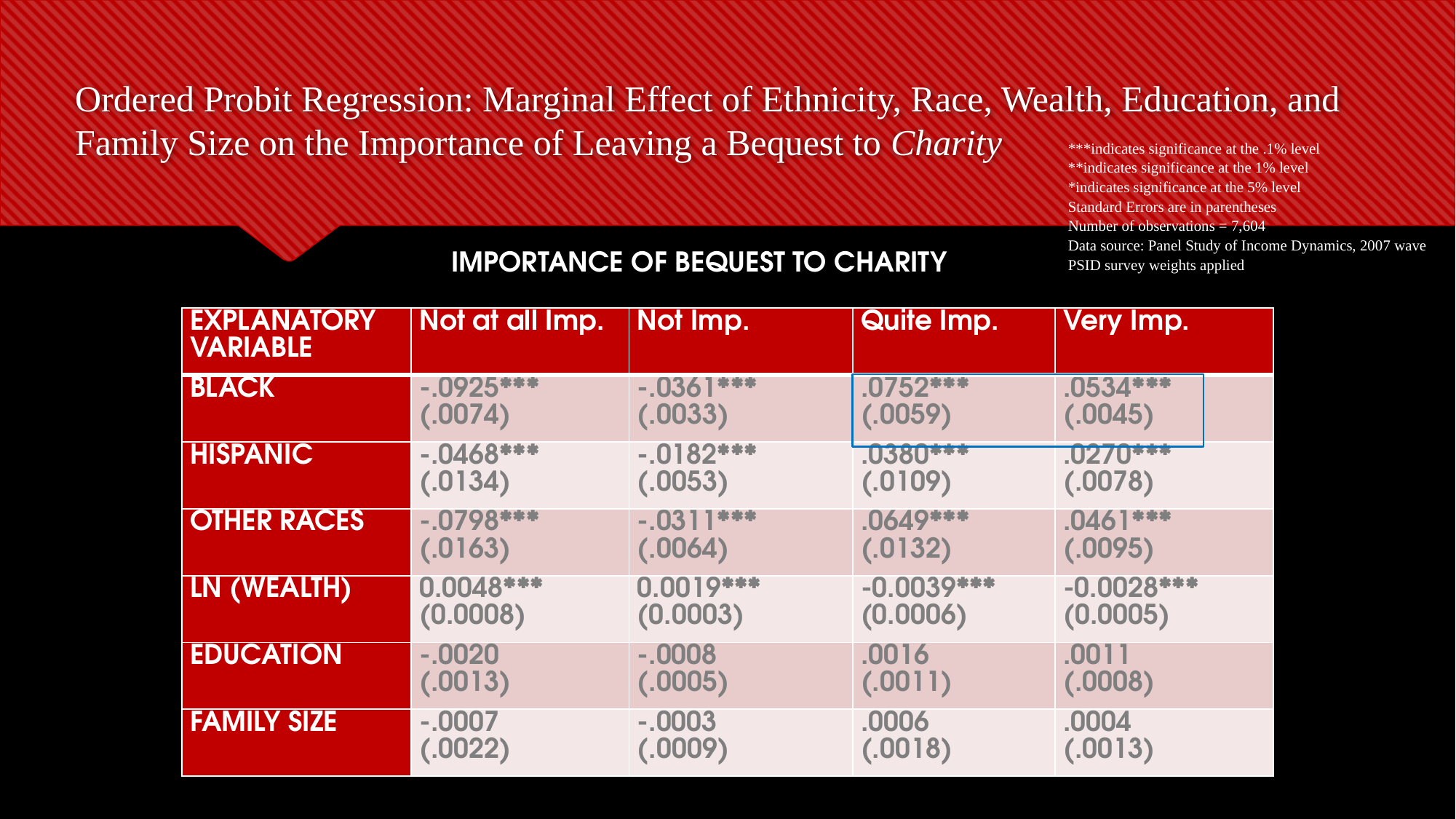

# Ordered Probit Regression: Marginal Effect of Ethnicity, Race, Wealth, Education, and Family Size on the Importance of Leaving a Bequest to Charity
***indicates significance at the .1% level
**indicates significance at the 1% level
*indicates significance at the 5% level
Standard Errors are in parentheses
Number of observations = 7,604
Data source: Panel Study of Income Dynamics, 2007 wave
PSID survey weights applied
IMPORTANCE OF BEQUEST TO CHARITY
| Explanatory Variable | Not at all Imp. | Not Imp. | Quite Imp. | Very Imp. |
| --- | --- | --- | --- | --- |
| Black | -.0925\*\*\* (.0074) | -.0361\*\*\* (.0033) | .0752\*\*\* (.0059) | .0534\*\*\* (.0045) |
| Hispanic | -.0468\*\*\* (.0134) | -.0182\*\*\* (.0053) | .0380\*\*\* (.0109) | .0270\*\*\* (.0078) |
| Other Races | -.0798\*\*\* (.0163) | -.0311\*\*\* (.0064) | .0649\*\*\* (.0132) | .0461\*\*\* (.0095) |
| Ln (Wealth) | 0.0048\*\*\* (0.0008) | 0.0019\*\*\* (0.0003) | -0.0039\*\*\* (0.0006) | -0.0028\*\*\* (0.0005) |
| Education | -.0020 (.0013) | -.0008 (.0005) | .0016 (.0011) | .0011 (.0008) |
| FAMILY SIZE | -.0007 (.0022) | -.0003 (.0009) | .0006 (.0018) | .0004 (.0013) |